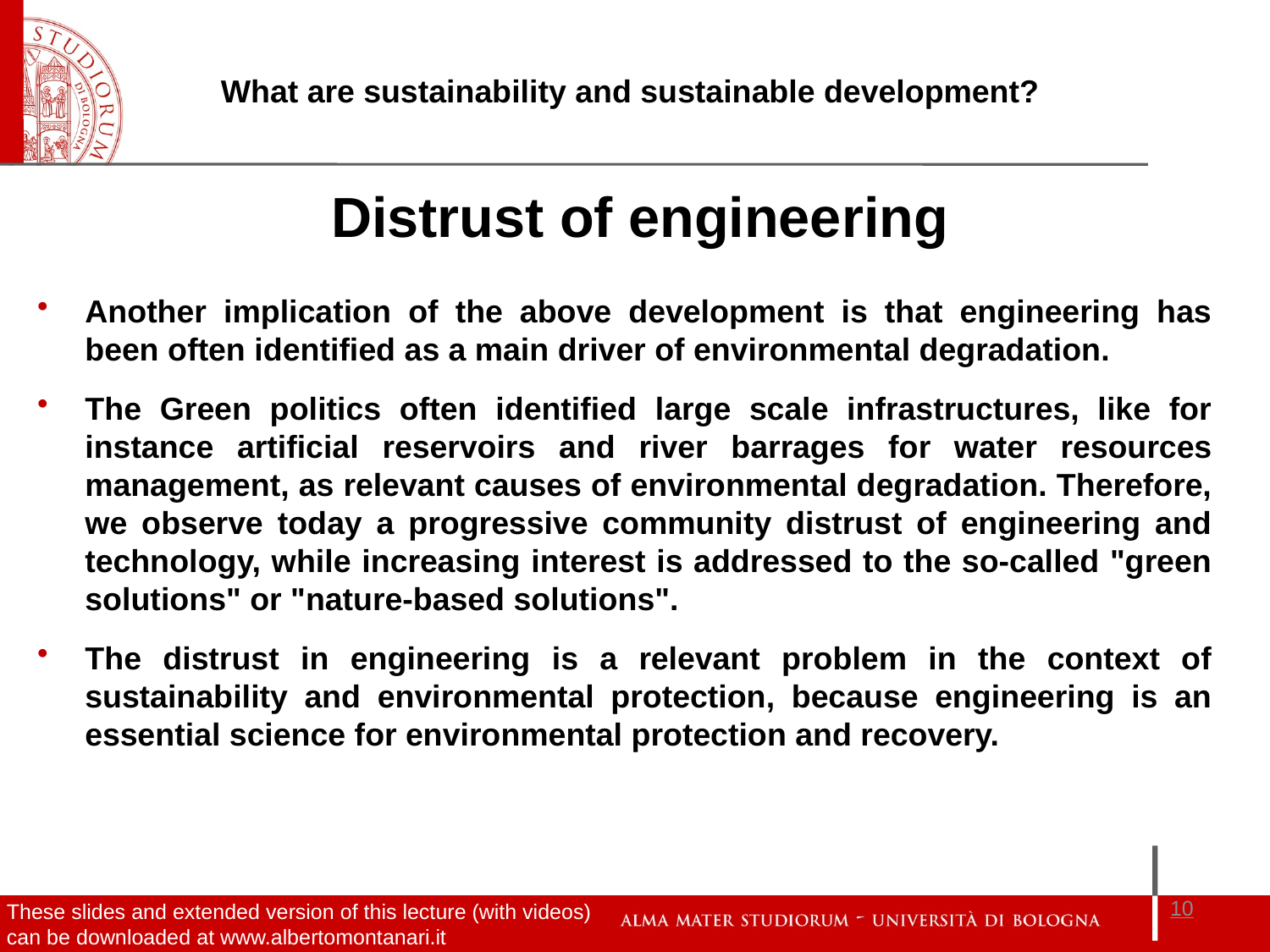

Distrust of engineering
Another implication of the above development is that engineering has been often identified as a main driver of environmental degradation.
The Green politics often identified large scale infrastructures, like for instance artificial reservoirs and river barrages for water resources management, as relevant causes of environmental degradation. Therefore, we observe today a progressive community distrust of engineering and technology, while increasing interest is addressed to the so-called "green solutions" or "nature-based solutions".
The distrust in engineering is a relevant problem in the context of sustainability and environmental protection, because engineering is an essential science for environmental protection and recovery.
10